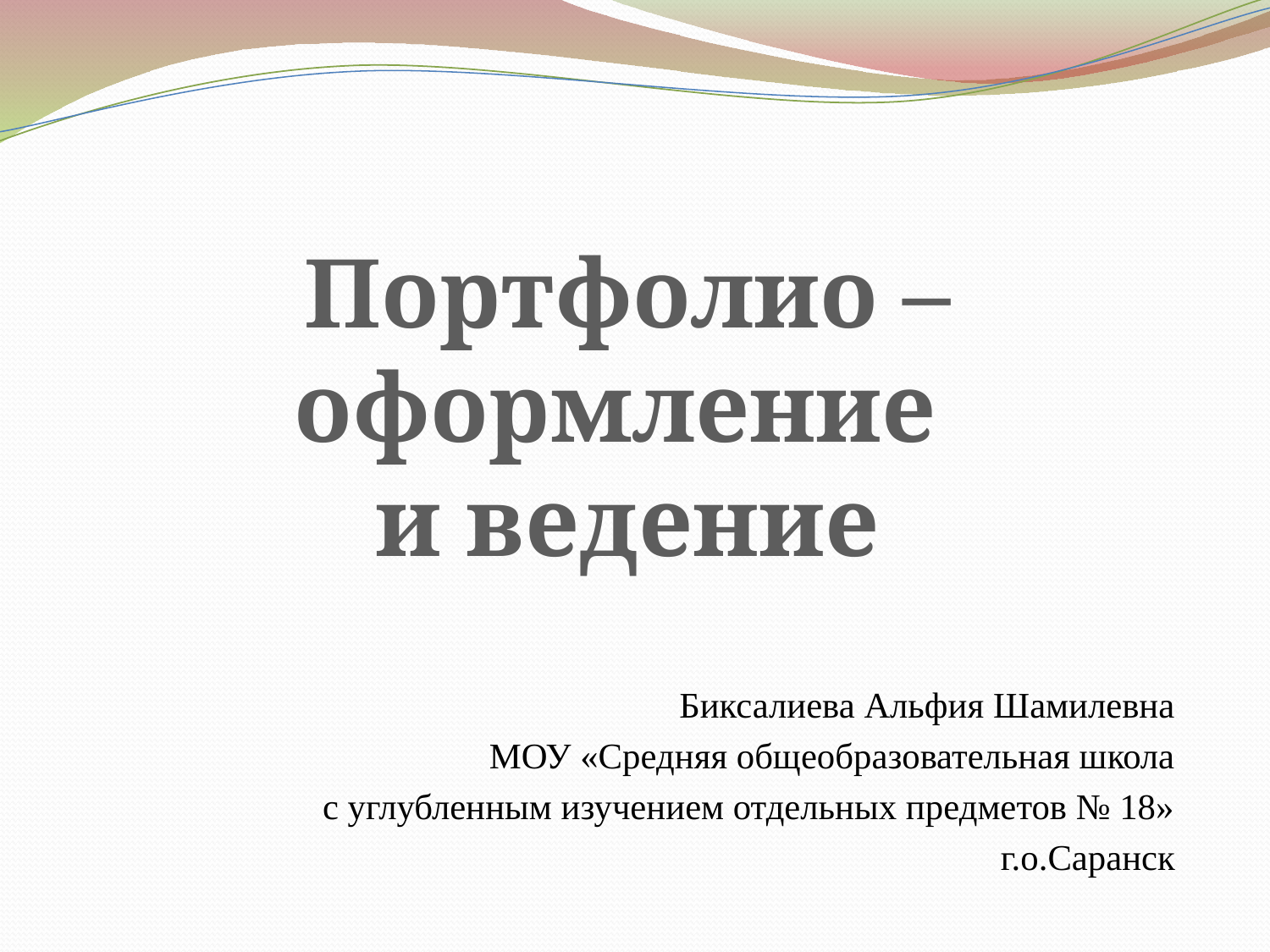

Портфолио – оформление
и ведение
Биксалиева Альфия Шамилевна
МОУ «Средняя общеобразовательная школа
с углубленным изучением отдельных предметов № 18»
г.о.Саранск